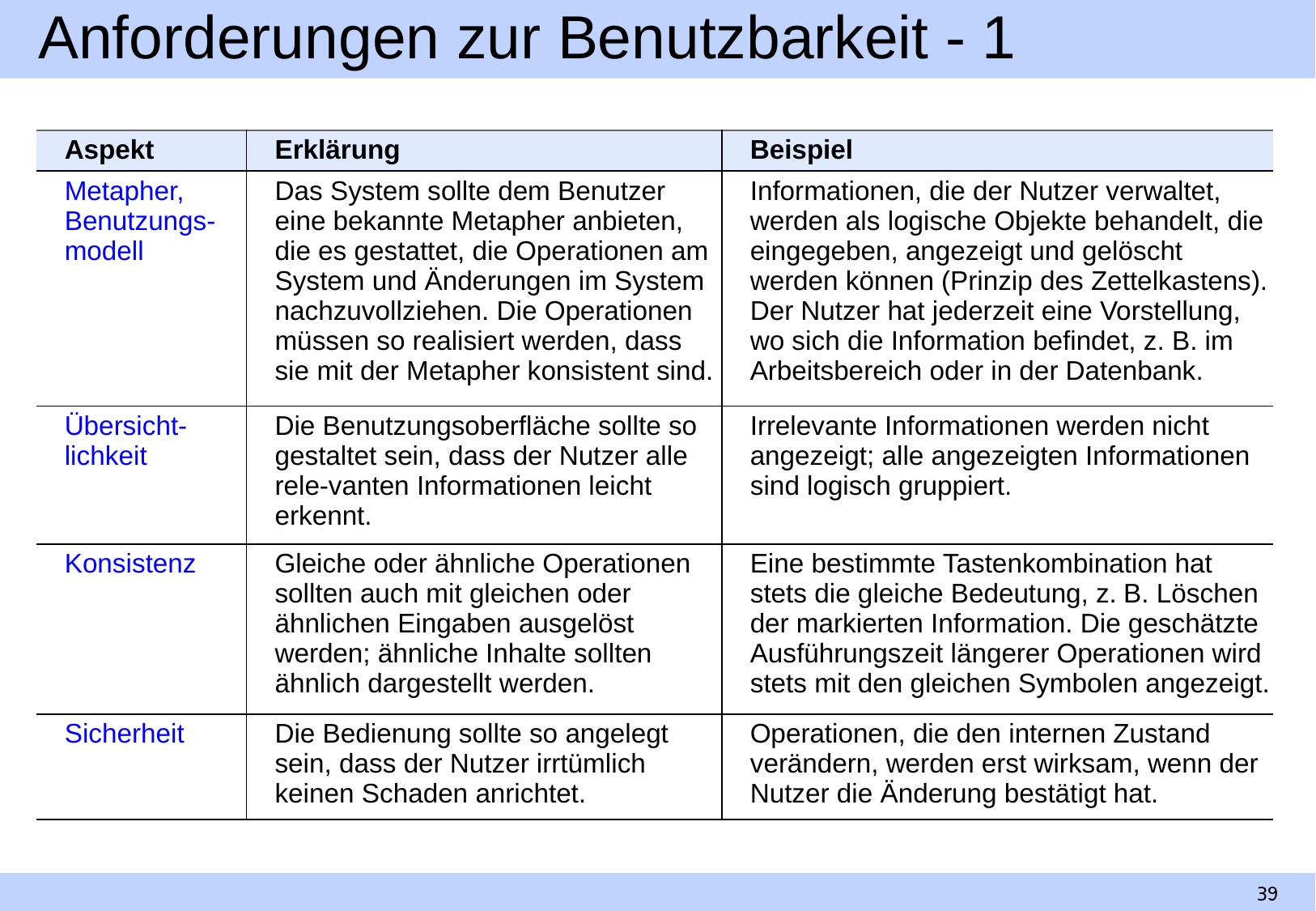

# Anforderungen zur Benutzbarkeit - 1
| Aspekt | Erklärung | Beispiel |
| --- | --- | --- |
| Metapher, Benutzungs-modell | Das System sollte dem Benutzer eine bekannte Metapher anbieten, die es gestattet, die Operationen am System und Änderungen im System nachzuvollziehen. Die Operationen müssen so realisiert werden, dass sie mit der Metapher konsistent sind. | Informationen, die der Nutzer verwaltet, werden als logische Objekte behandelt, die eingegeben, angezeigt und gelöscht werden können (Prinzip des Zettelkastens). Der Nutzer hat jederzeit eine Vorstellung, wo sich die Information befindet, z. B. im Arbeitsbereich oder in der Datenbank. |
| Übersicht-lichkeit | Die Benutzungsoberfläche sollte so gestaltet sein, dass der Nutzer alle rele-vanten Informationen leicht erkennt. | Irrelevante Informationen werden nicht angezeigt; alle angezeigten Informationen sind logisch gruppiert. |
| Konsistenz | Gleiche oder ähnliche Operationen sollten auch mit gleichen oder ähnlichen Eingaben ausgelöst werden; ähnliche Inhalte sollten ähnlich dargestellt werden. | Eine bestimmte Tastenkombination hat stets die gleiche Bedeutung, z. B. Löschen der markierten Information. Die geschätzte Ausführungszeit längerer Operationen wird stets mit den gleichen Symbolen angezeigt. |
| Sicherheit | Die Bedienung sollte so angelegt sein, dass der Nutzer irrtümlich keinen Schaden anrichtet. | Operationen, die den internen Zustand verändern, werden erst wirksam, wenn der Nutzer die Änderung bestätigt hat. |
39